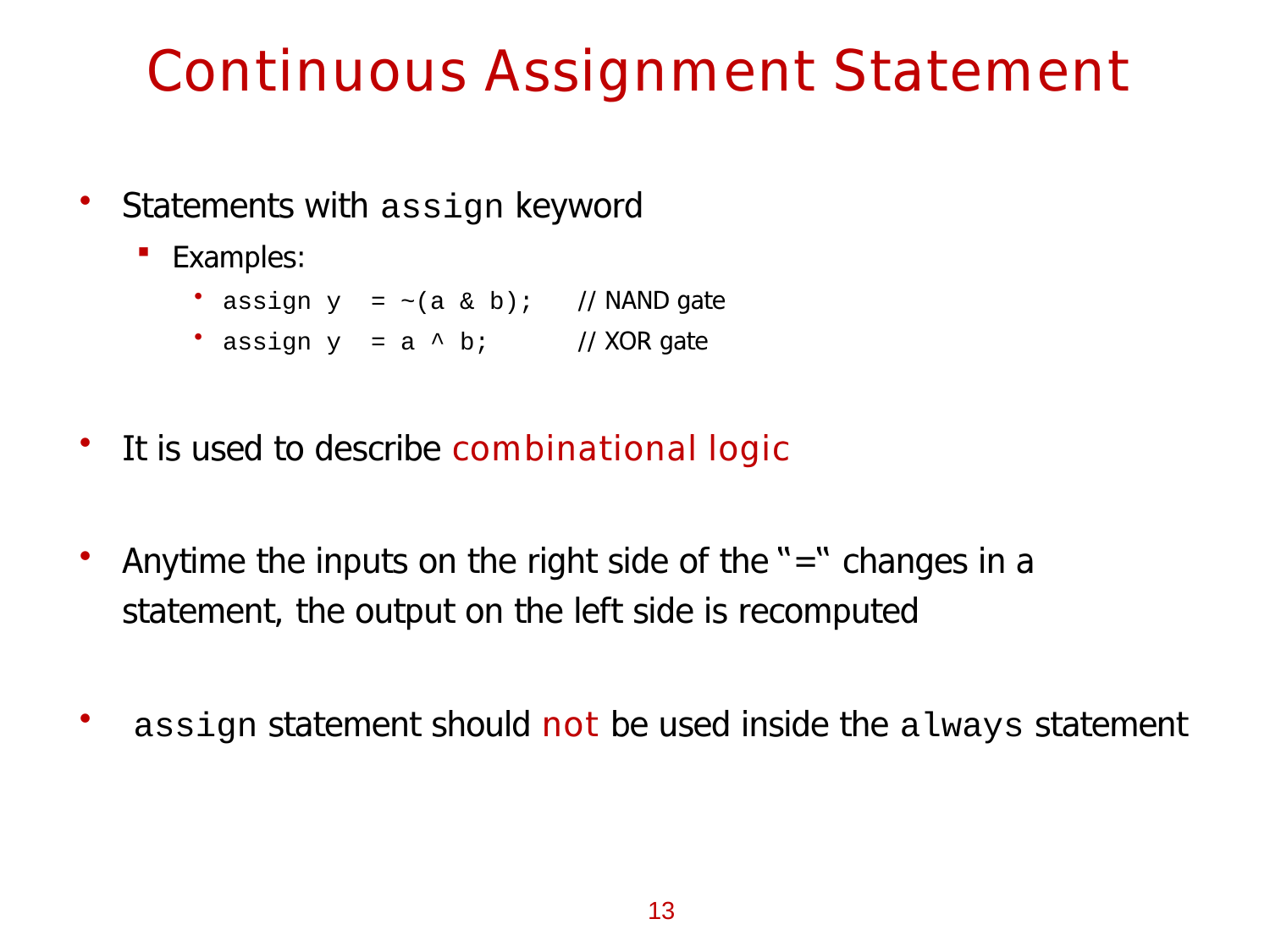

# Continuous Assignment Statement
Statements with assign keyword
Examples:
assign y  = ~(a & b);   // NAND gate
assign y  = a ^ b;      // XOR gate

It is used to describe combinational logic

Anytime the inputs on the right side of the “=“ changes in a statement, the output on the left side is recomputed

 assign statement should not be used inside the always statement
13